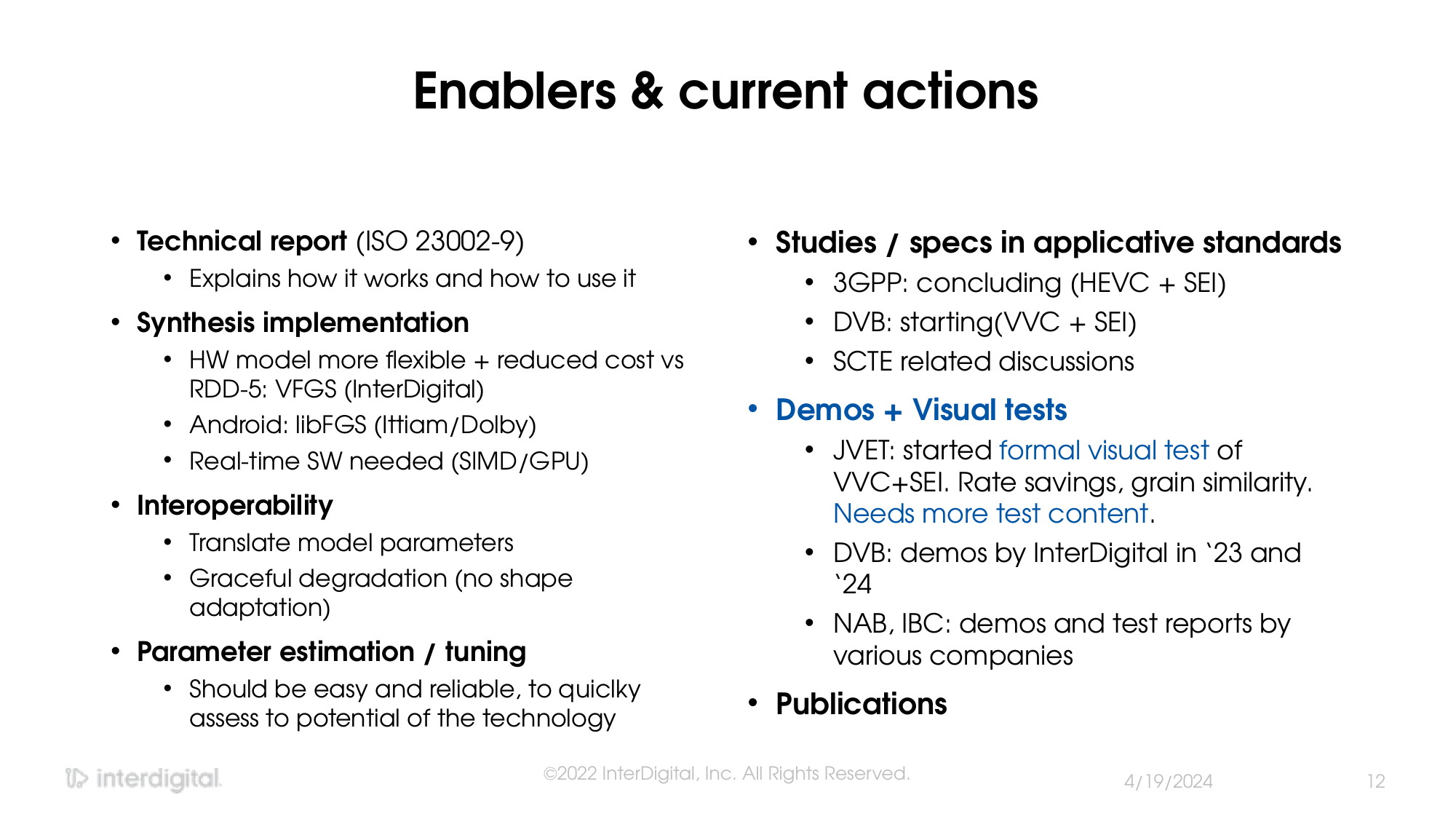

Enablers & current actions
Technical report (ISO 23002-9)
Explains how it works and how to use it
Synthesis implementation
HW model more flexible + reduced cost vs RDD-5: VFGS (InterDigital)
Android: libFGS (Ittiam/Dolby)
Real-time SW needed (SIMD/GPU)
Interoperability
Translate model parameters
Graceful degradation (no shape adaptation)
Parameter estimation / tuning
Should be easy and reliable, to quiclky assess to potential of the technology
Studies / specs in applicative standards
3GPP: concluding (HEVC + SEI)
DVB: starting(VVC + SEI)
SCTE related discussions
Demos + Visual tests
JVET: started formal visual test of VVC+SEI. Rate savings, grain similarity. Needs more test content.
DVB: demos by InterDigital in ‘23 and ‘24
NAB, IBC: demos and test reports by various companies
Publications
©2022 InterDigital, Inc. All Rights Reserved.
4/19/2024
12